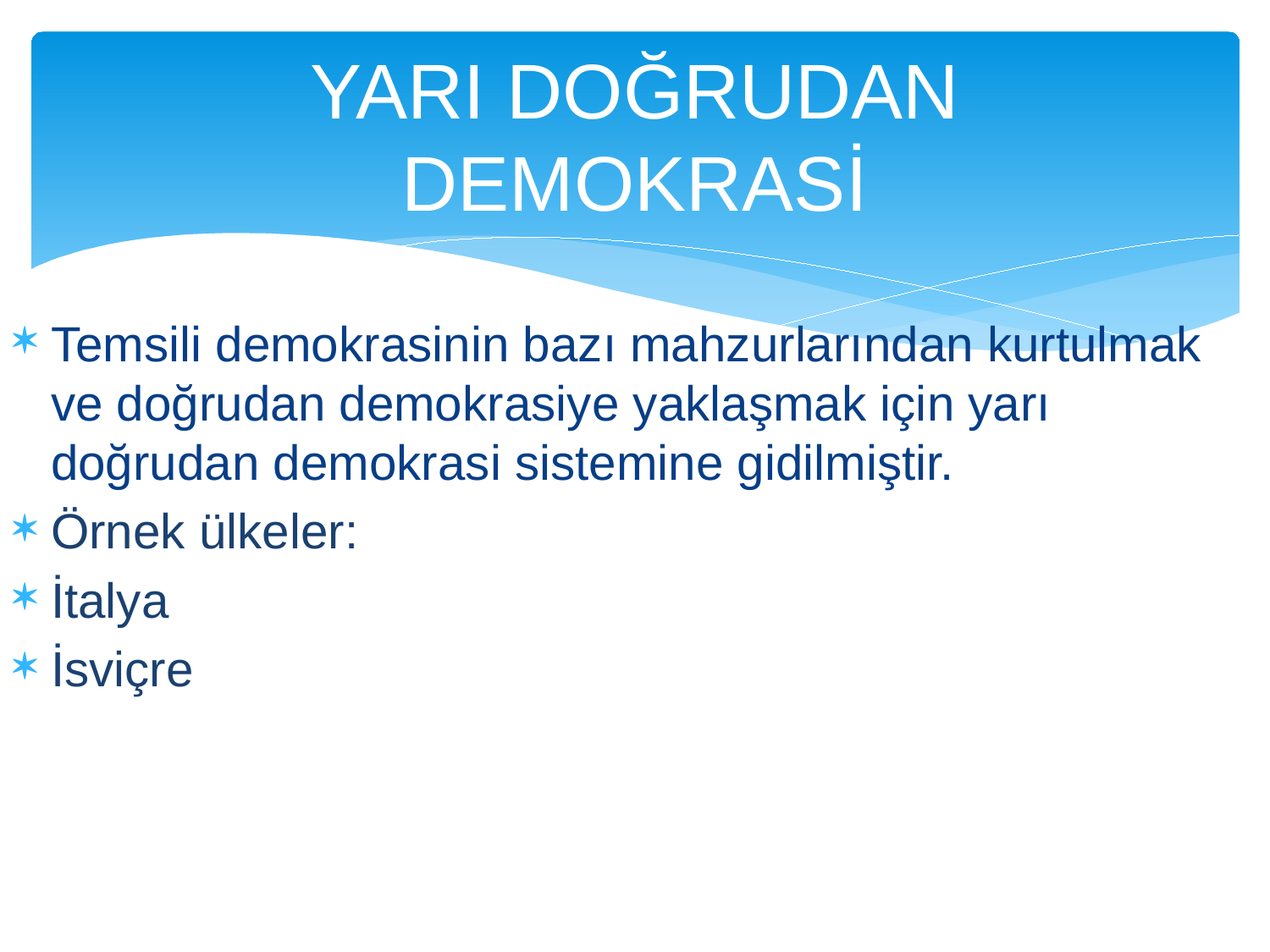

# YARI DOĞRUDAN DEMOKRASİ
Temsili demokrasinin bazı mahzurlarından kurtulmak ve doğrudan demokrasiye yaklaşmak için yarı doğrudan demokrasi sistemine gidilmiştir.
Örnek ülkeler:
İtalya
İsviçre